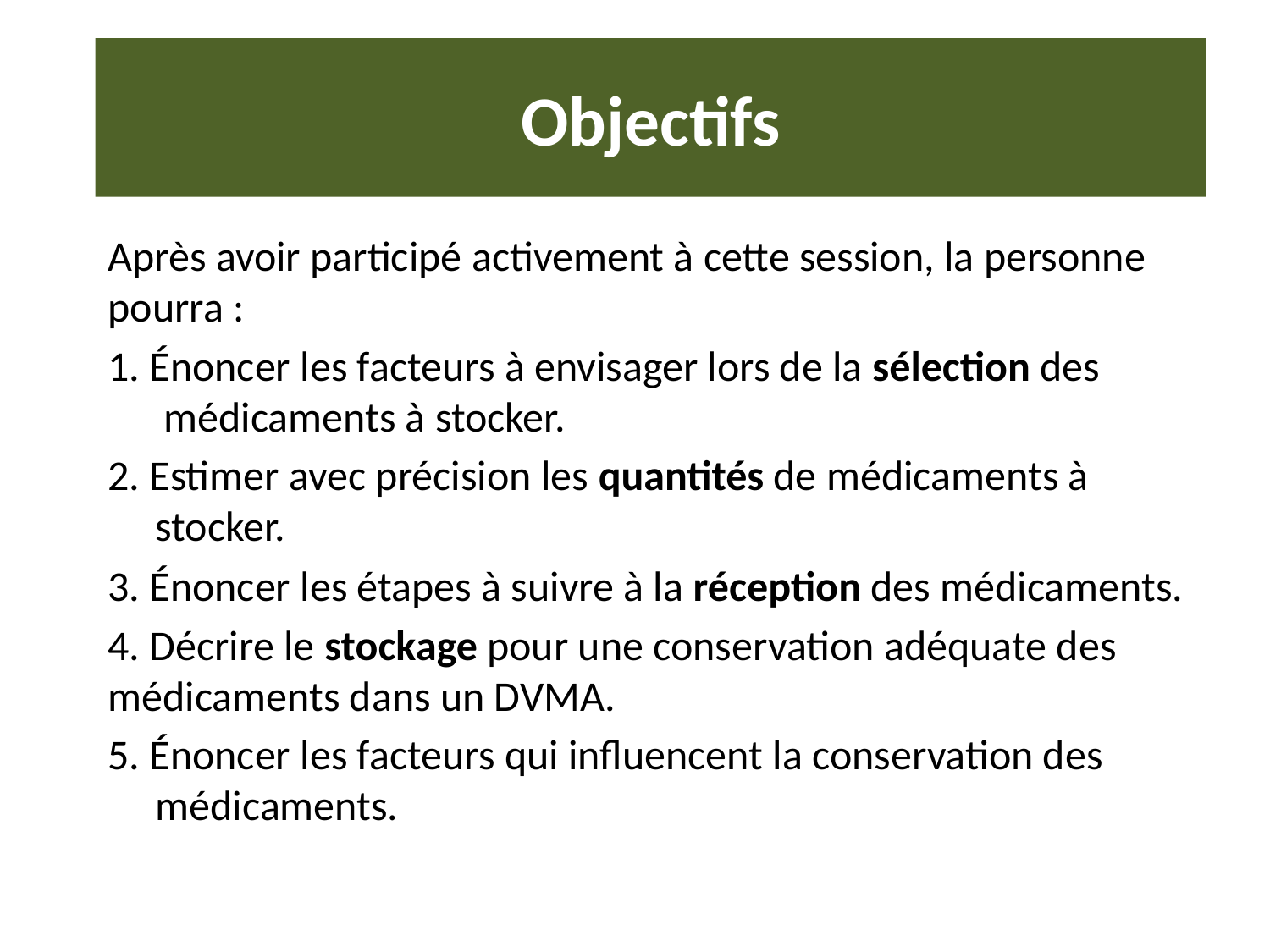

# Objectifs
Après avoir participé activement à cette session, la personne pourra :
1. Énoncer les facteurs à envisager lors de la sélection des médicaments à stocker.
2. Estimer avec précision les quantités de médicaments à stocker.
3. Énoncer les étapes à suivre à la réception des médicaments.
4. Décrire le stockage pour une conservation adéquate des médicaments dans un DVMA.
5. Énoncer les facteurs qui influencent la conservation des médicaments.